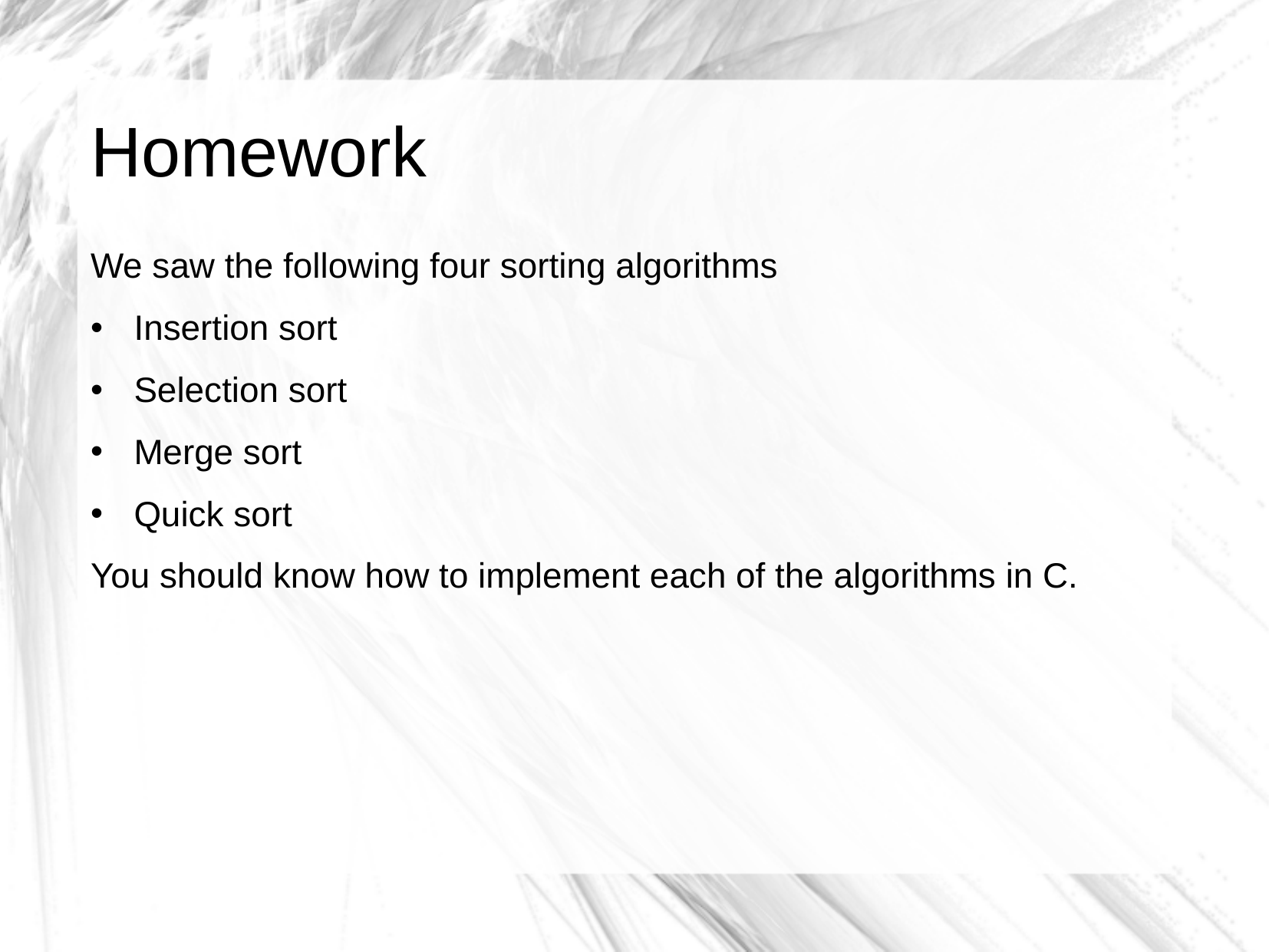

# Homework
We saw the following four sorting algorithms
Insertion sort
Selection sort
Merge sort
Quick sort
You should know how to implement each of the algorithms in C.